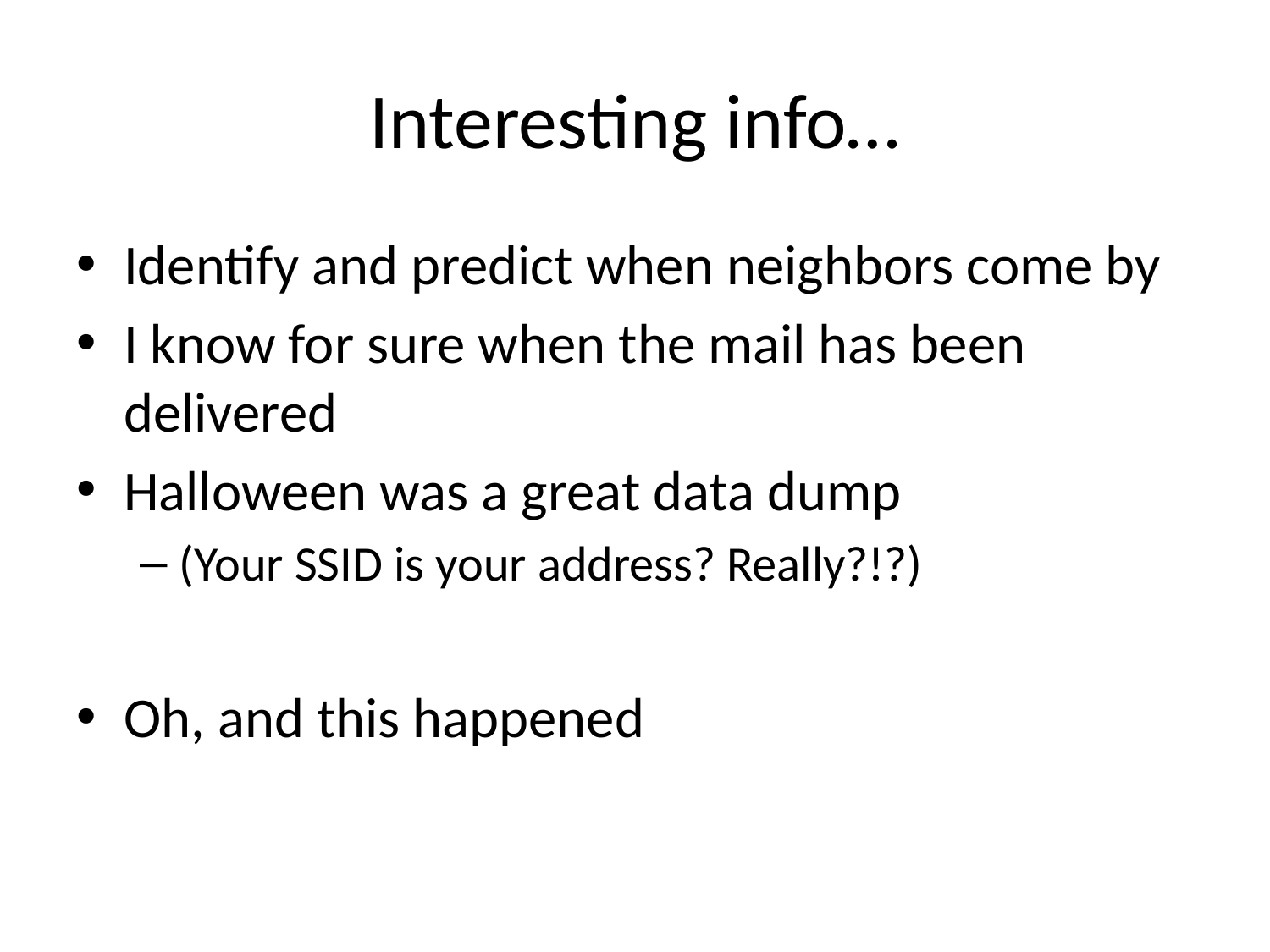

# Interesting info…
Identify and predict when neighbors come by
I know for sure when the mail has been delivered
Halloween was a great data dump
(Your SSID is your address? Really?!?)

Oh, and this happened